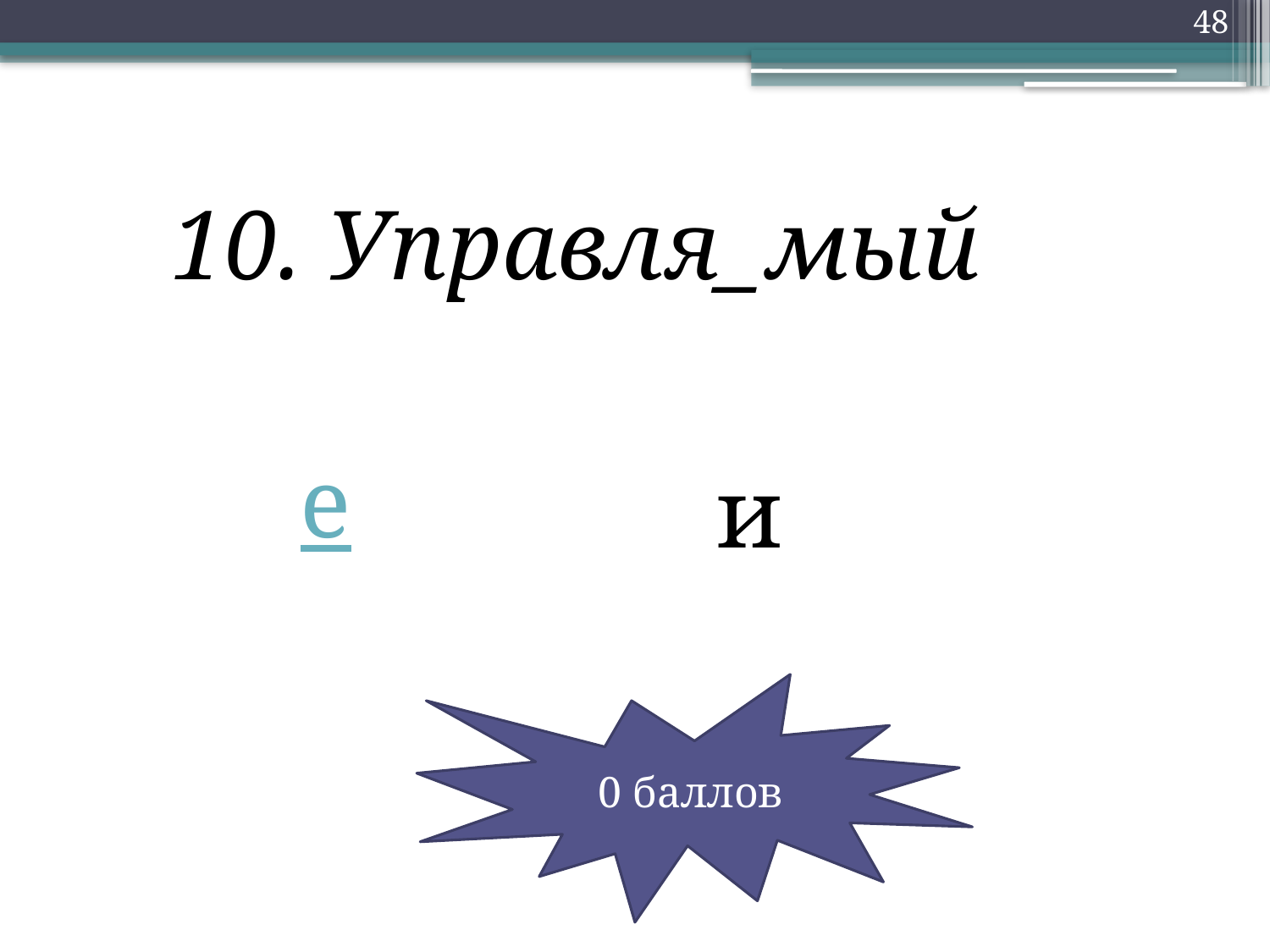

48
10. Управля_мый
е
и
0 баллов